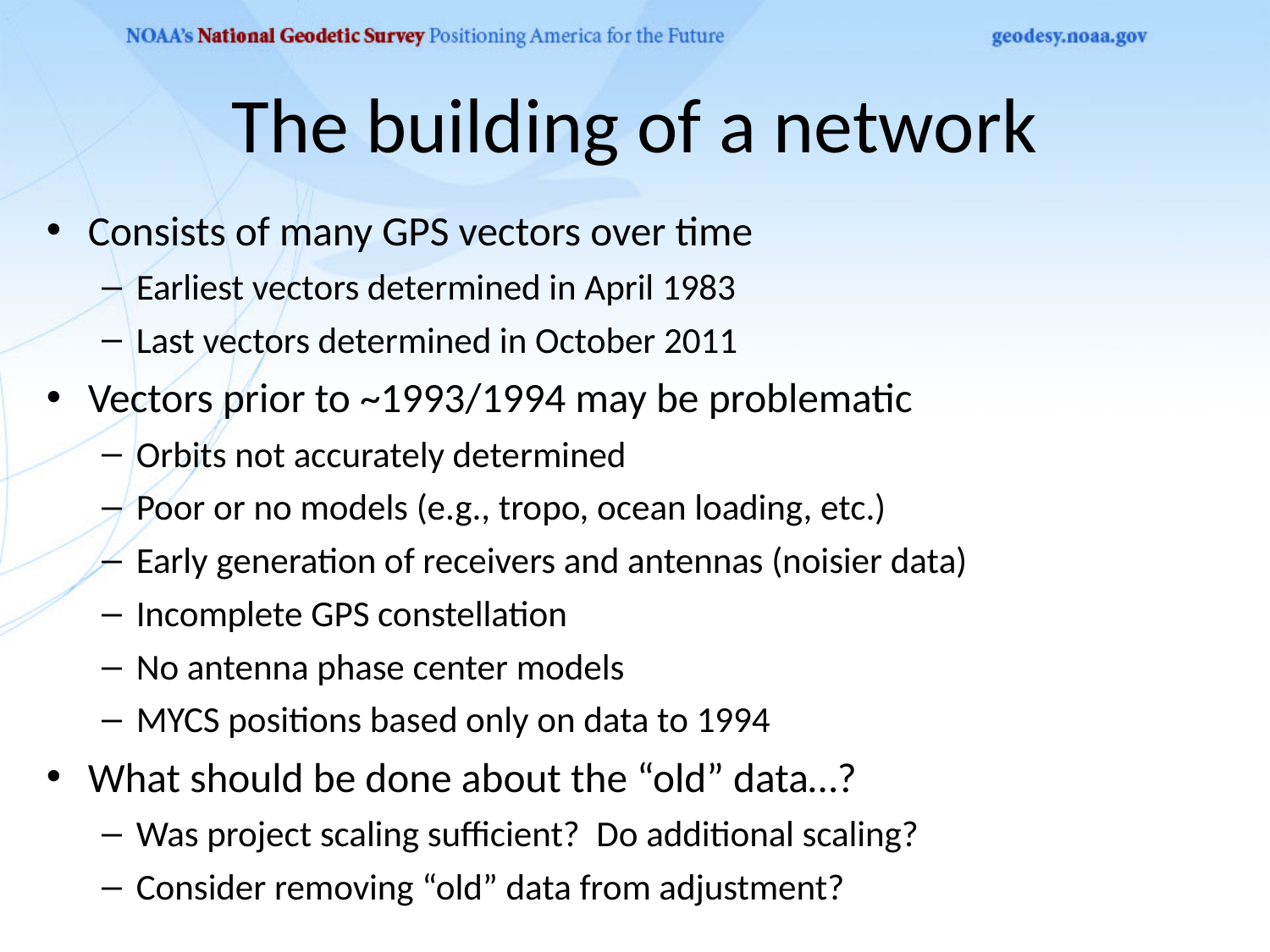

# The building of a network
Consists of many GPS vectors over time
Earliest vectors determined in April 1983
Last vectors determined in October 2011
Vectors prior to ~1993/1994 may be problematic
Orbits not accurately determined
Poor or no models (e.g., tropo, ocean loading, etc.)
Early generation of receivers and antennas (noisier data)
Incomplete GPS constellation
No antenna phase center models
MYCS positions based only on data to 1994
What should be done about the “old” data…?
Was project scaling sufficient?  Do additional scaling?
Consider removing “old” data from adjustment?